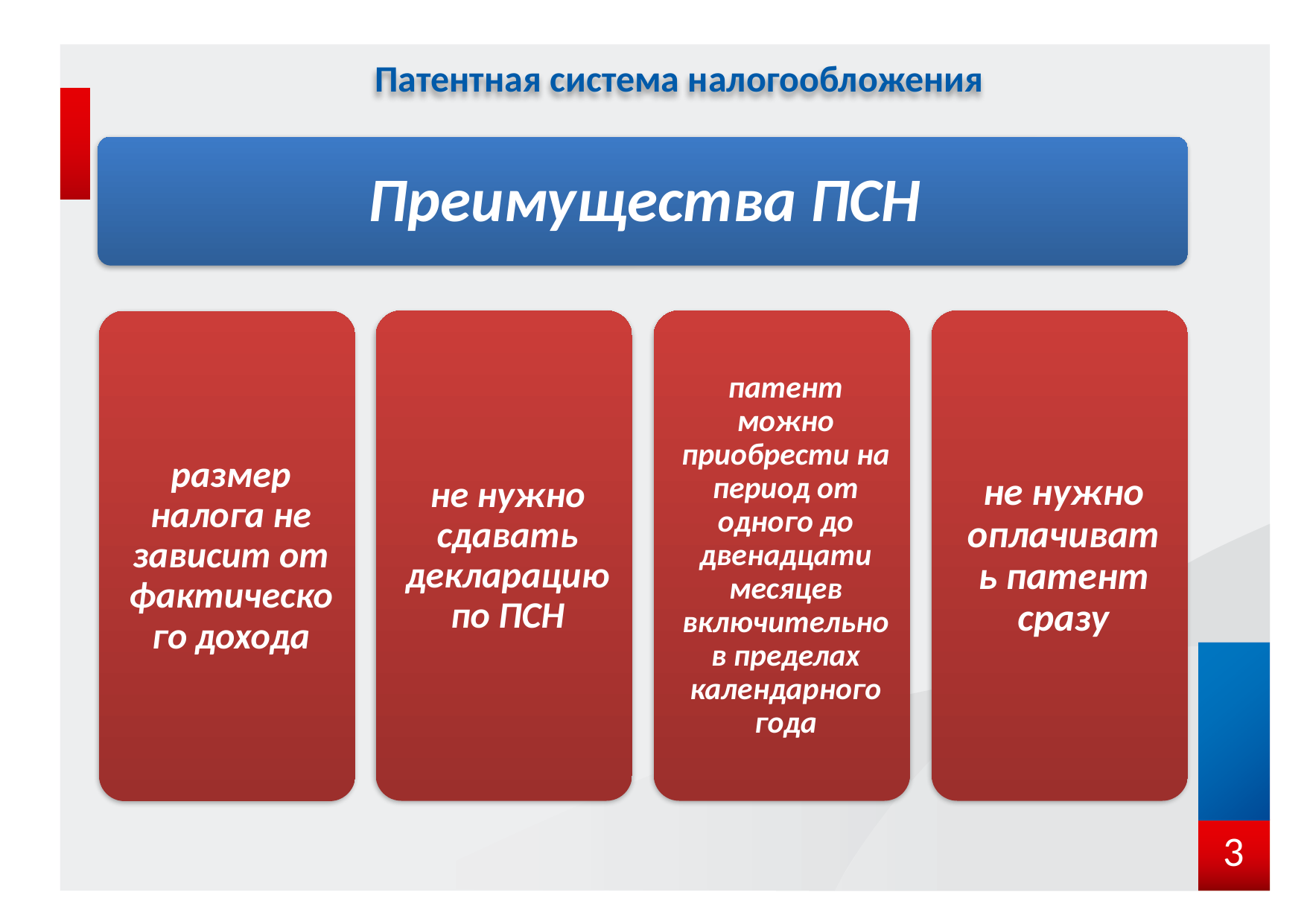

# Патентная система налогообложения
Преимущества ПСН
размер налога не зависит от фактического дохода
не нужно сдавать декларацию по ПСН
патент можно приобрести на период от одного до двенадцати месяцев включительно в пределах календарного года
не нужно оплачивать патент сразу
3